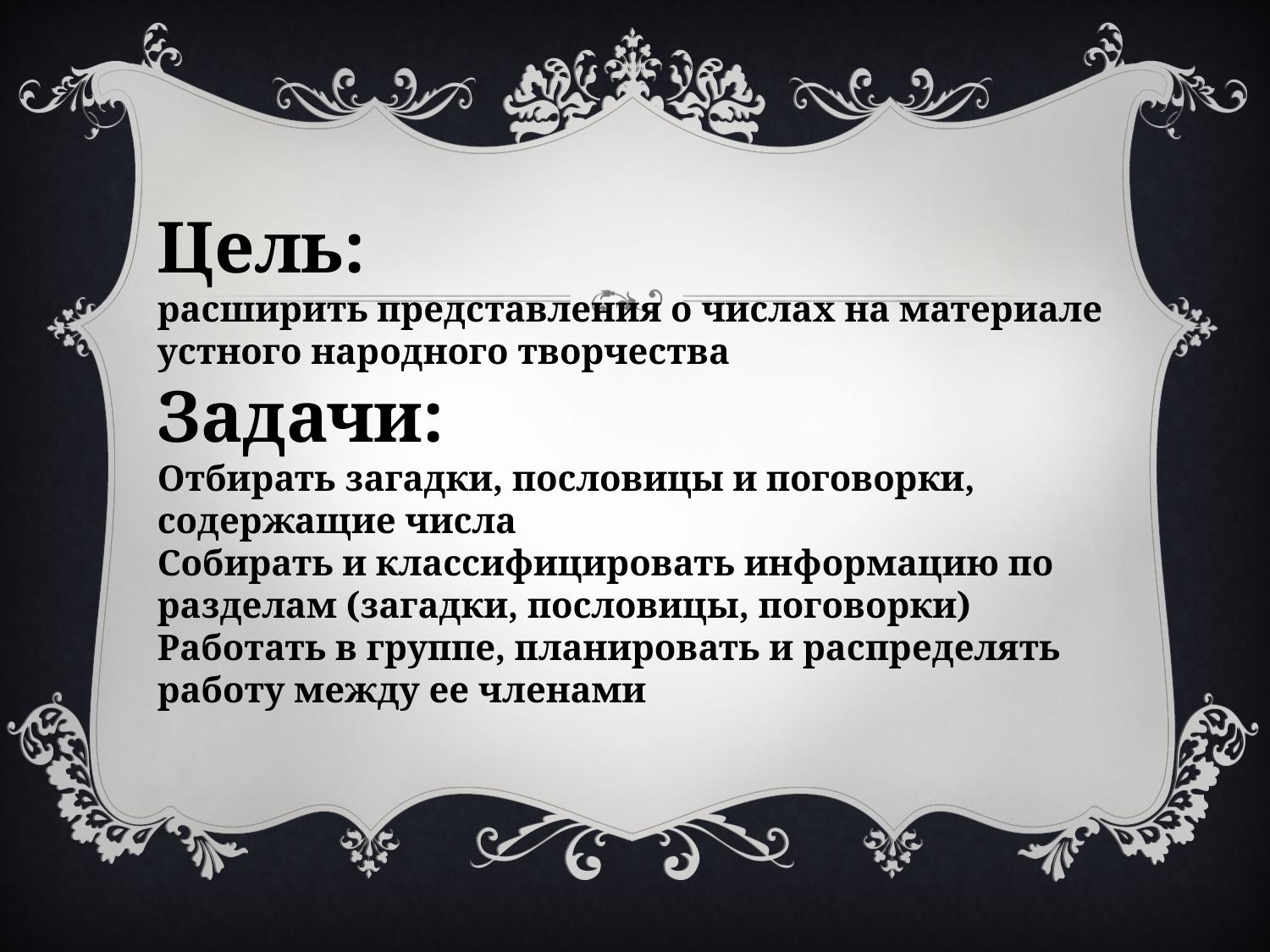

Цель:
расширить представления о числах на материале устного народного творчества
Задачи:
Отбирать загадки, пословицы и поговорки, содержащие числа
Собирать и классифицировать информацию по разделам (загадки, пословицы, поговорки)
Работать в группе, планировать и распределять работу между ее членами